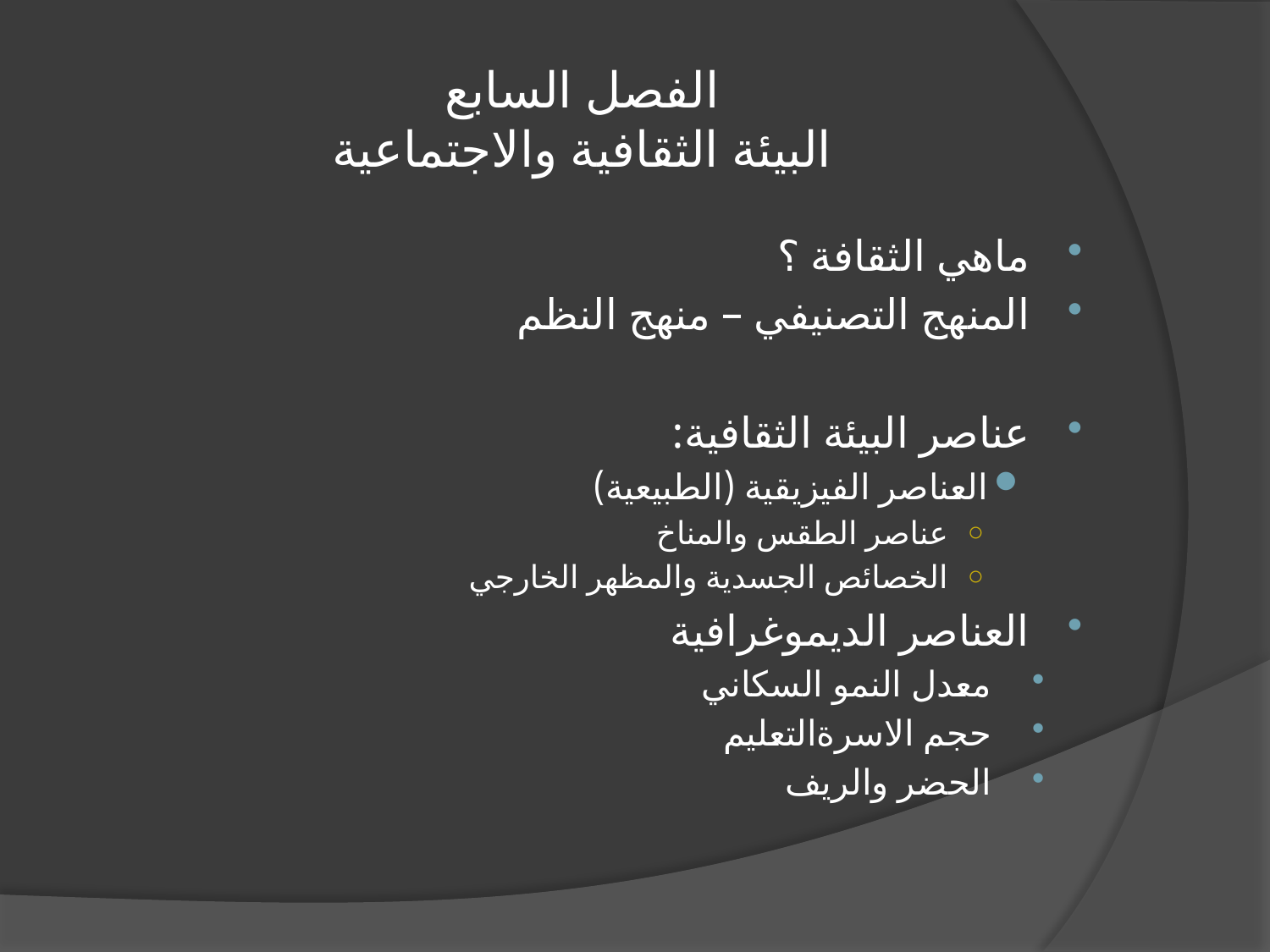

# الفصل السابع البيئة الثقافية والاجتماعية
ماهي الثقافة ؟
المنهج التصنيفي – منهج النظم

عناصر البيئة الثقافية:
العناصر الفيزيقية (الطبيعية)
عناصر الطقس والمناخ
الخصائص الجسدية والمظهر الخارجي
العناصر الديموغرافية
معدل النمو السكاني
حجم الاسرةالتعليم
الحضر والريف